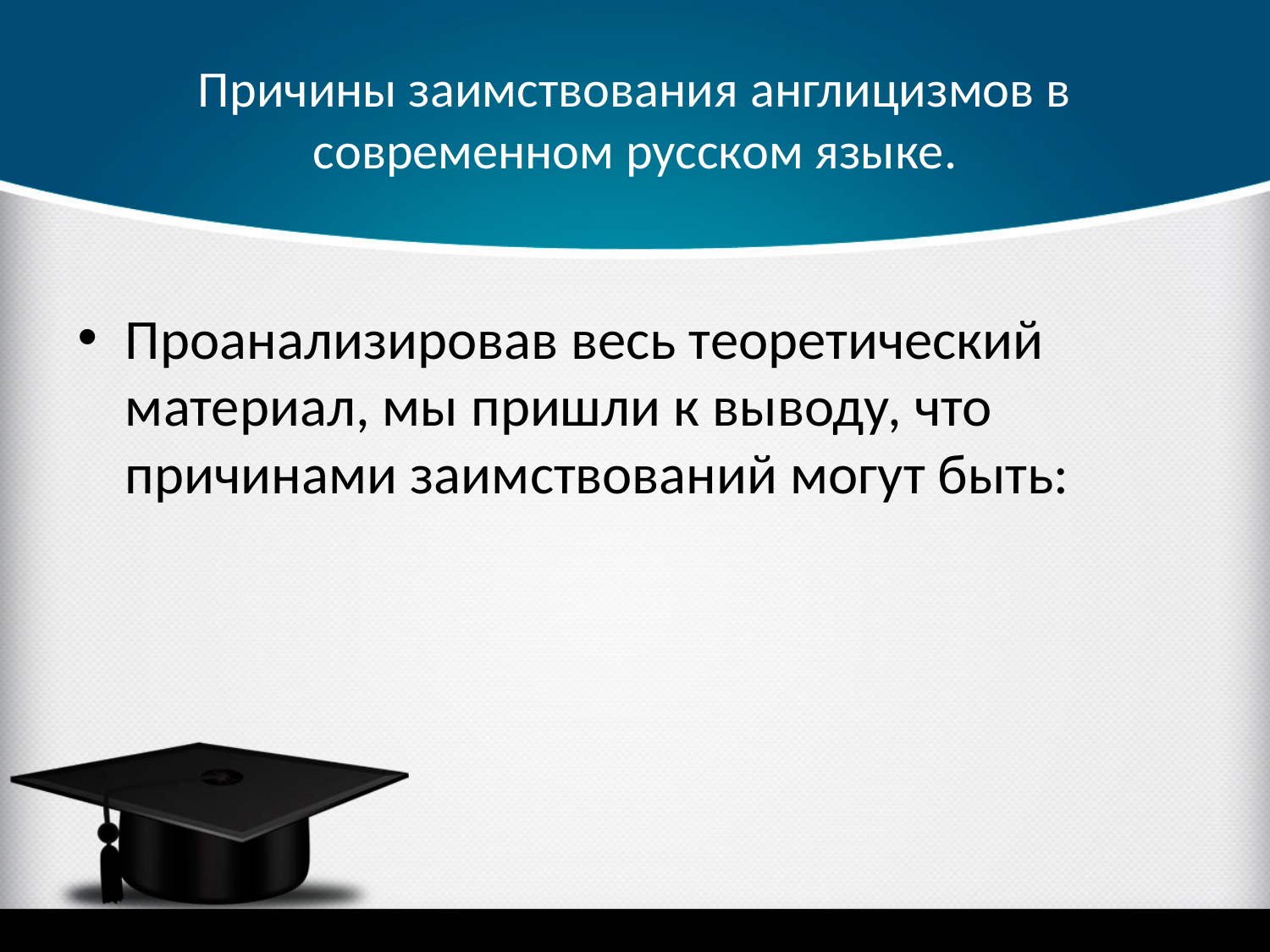

# Причины заимствования англицизмов в современном русском языке.
Проанализировав весь теоретический материал, мы пришли к выводу, что причинами заимствований могут быть: